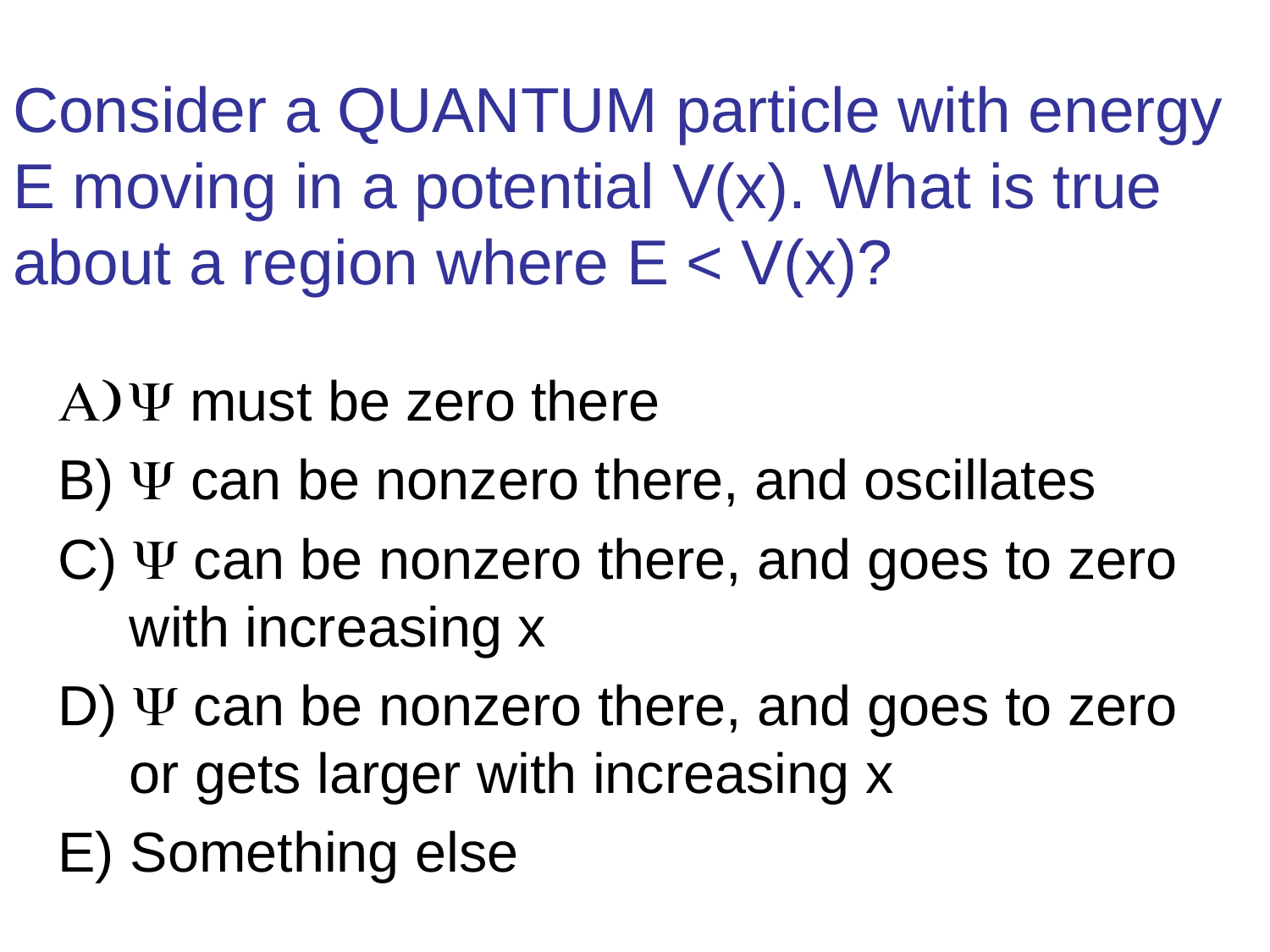

Consider a QUANTUM particle with energy E moving in a potential V(x). What is true about a region where E < V(x)?
Ψ must be zero there
B) Ψ can be nonzero there, and oscillates
C) Ψ can be nonzero there, and goes to zero with increasing x
D) Ψ can be nonzero there, and goes to zero or gets larger with increasing x
E) Something else